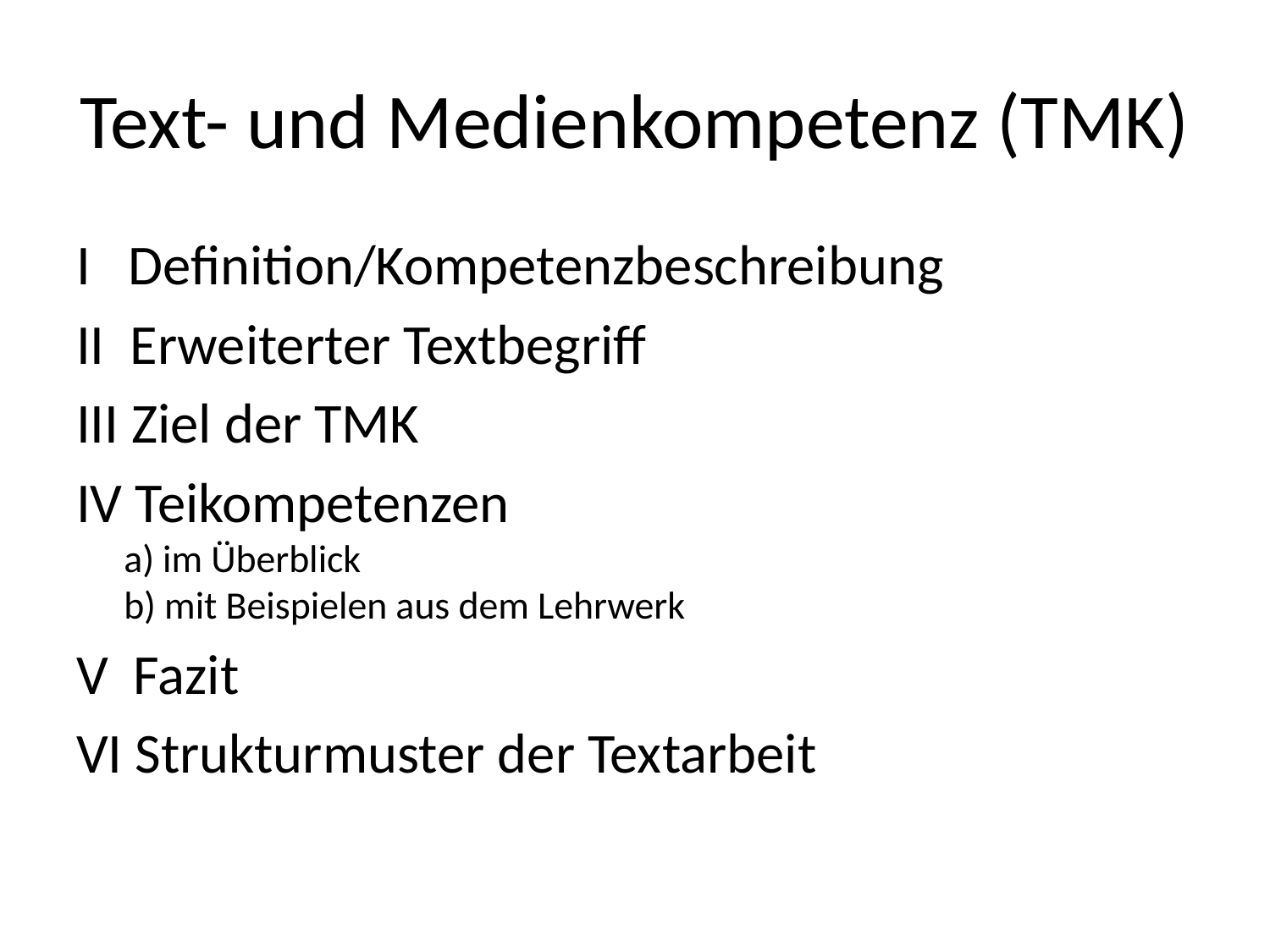

# Text- und Medienkompetenz (TMK)
I   Definition/Kompetenzbeschreibung
II  Erweiterter Textbegriff
III Ziel der TMK
IV Teikompetenzen
a) im Überblick
b) mit Beispielen aus dem Lehrwerk
V  Fazit
VI Strukturmuster der Textarbeit